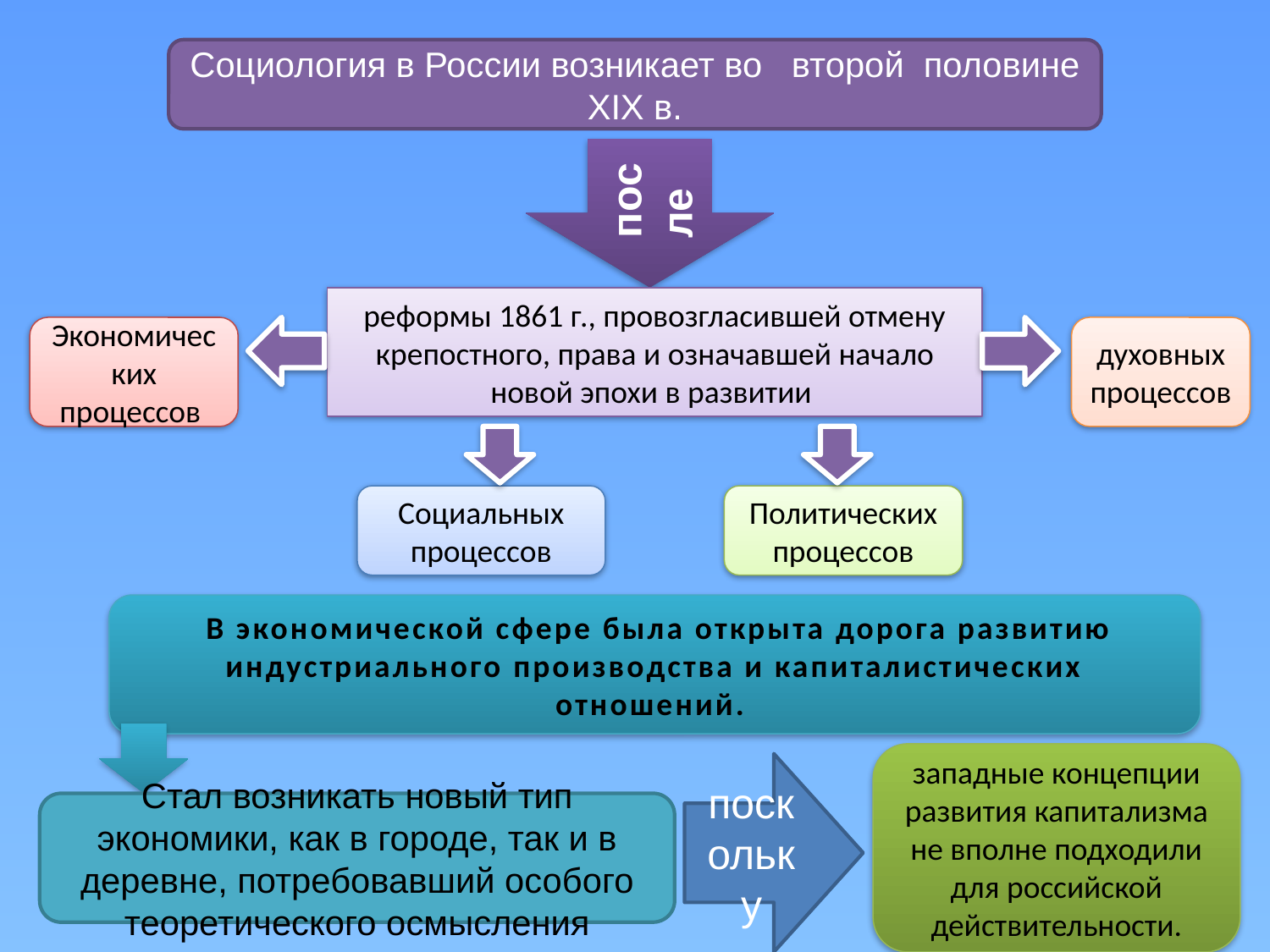

Социология в России возникает во   второй  половине XIX в.
после
реформы 1861 г., провозгласившей отмену крепостного, права и означавшей начало новой эпохи в развитии

Экономических процессов
духовных процессов

Социальных процессов
Политических процессов
 В экономической сфере была открыта дорога развитию индустриального производства и капиталистических отношений.

западные концепции развития капитализма не вполне подходили для российской действительности.
поскольку
Стал возникать новый тип экономики, как в городе, так и в деревне, потребовавший особого теоретического осмысления